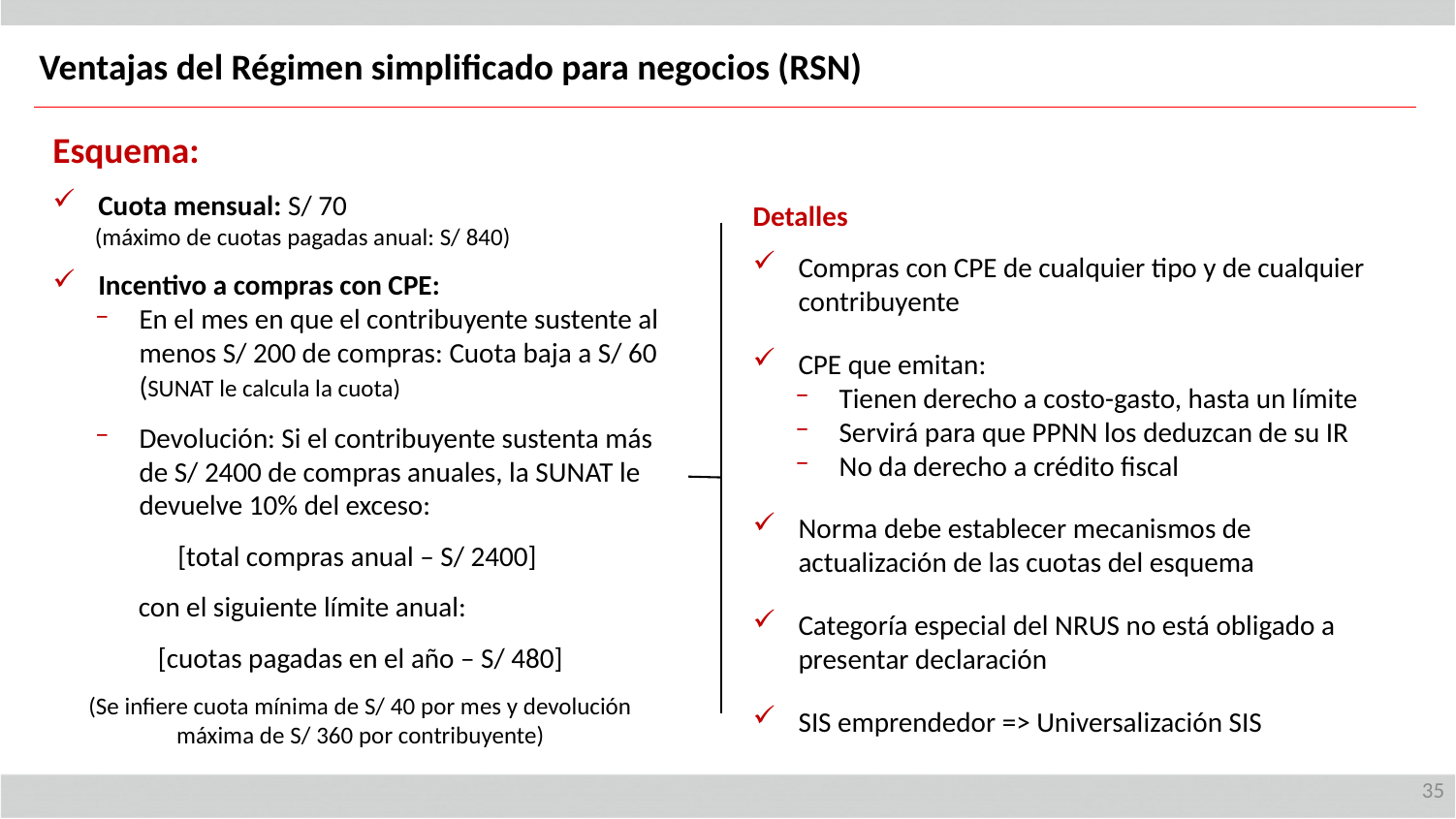

Ventajas del Régimen simplificado para negocios (RSN)
Esquema:

Cuota mensual: S/ 70
(máximo de cuotas pagadas anual: S/ 840)

Incentivo a compras con CPE:
En el mes en que el contribuyente sustente al menos S/ 200 de compras: Cuota baja a S/ 60 (SUNAT le calcula la cuota)

Devolución: Si el contribuyente sustenta más de S/ 2400 de compras anuales, la SUNAT le devuelve 10% del exceso:

[total compras anual – S/ 2400]

con el siguiente límite anual:

[cuotas pagadas en el año – S/ 480]

(Se infiere cuota mínima de S/ 40 por mes y devolución máxima de S/ 360 por contribuyente)
Detalles

Compras con CPE de cualquier tipo y de cualquier contribuyente

CPE que emitan:
Tienen derecho a costo-gasto, hasta un límite
Servirá para que PPNN los deduzcan de su IR
No da derecho a crédito fiscal

Norma debe establecer mecanismos de actualización de las cuotas del esquema

Categoría especial del NRUS no está obligado a presentar declaración

SIS emprendedor => Universalización SIS
35